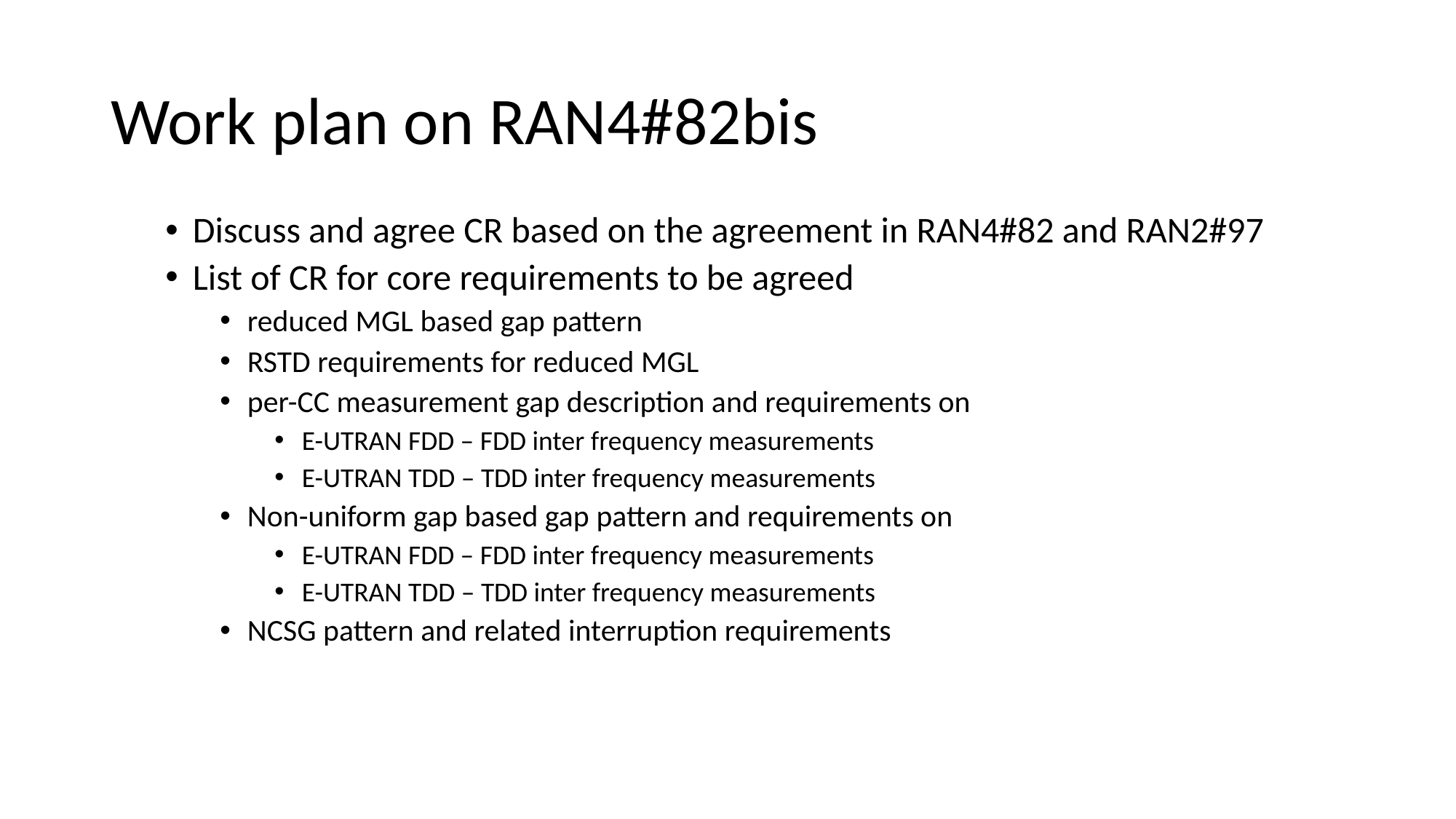

# Work plan on RAN4#82bis
Discuss and agree CR based on the agreement in RAN4#82 and RAN2#97
List of CR for core requirements to be agreed
reduced MGL based gap pattern
RSTD requirements for reduced MGL
per-CC measurement gap description and requirements on
E-UTRAN FDD – FDD inter frequency measurements
E-UTRAN TDD – TDD inter frequency measurements
Non-uniform gap based gap pattern and requirements on
E-UTRAN FDD – FDD inter frequency measurements
E-UTRAN TDD – TDD inter frequency measurements
NCSG pattern and related interruption requirements